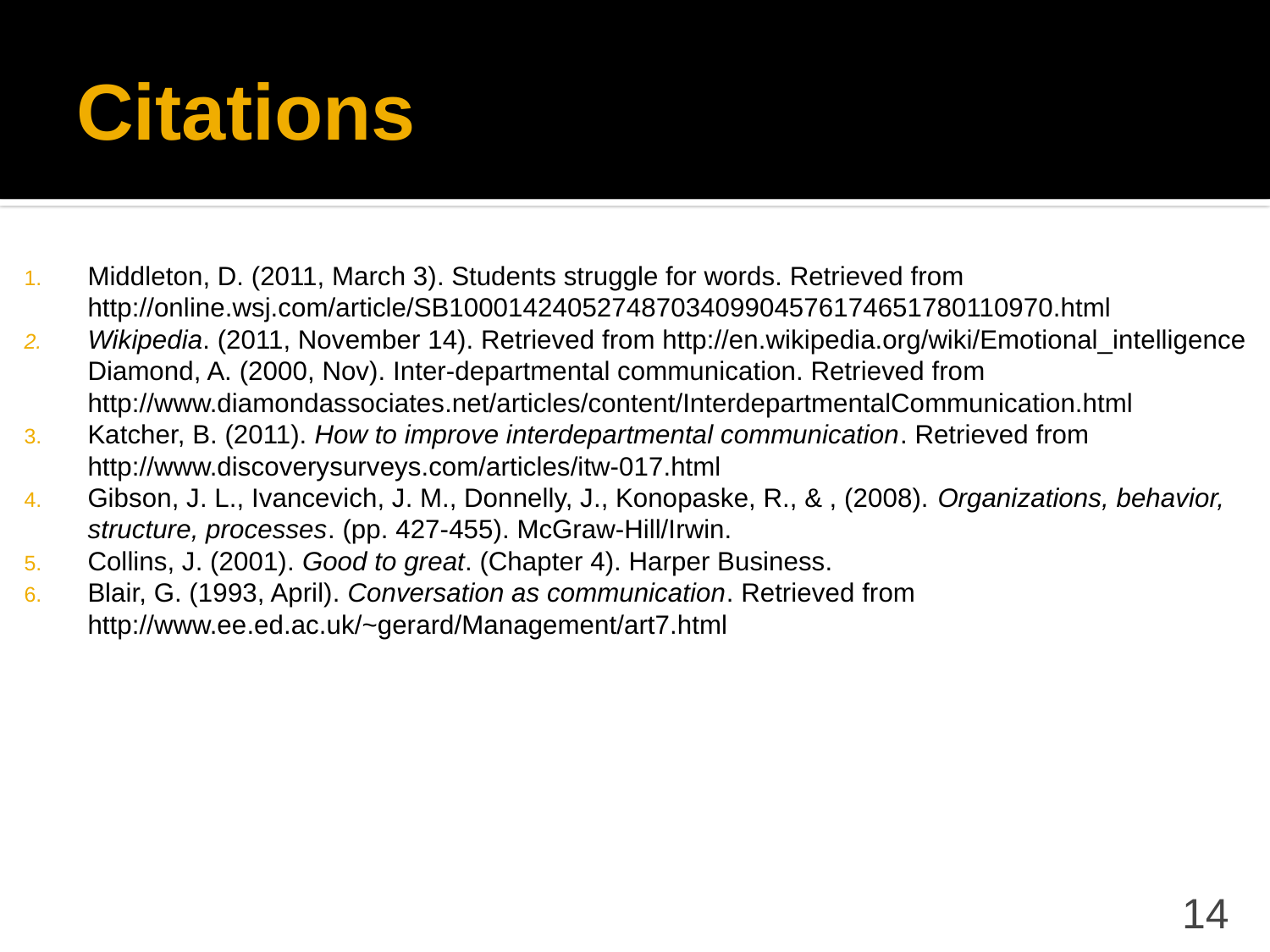

# Citations
Middleton, D. (2011, March 3). Students struggle for words. Retrieved from http://online.wsj.com/article/SB10001424052748703409904576174651780110970.html
Wikipedia. (2011, November 14). Retrieved from http://en.wikipedia.org/wiki/Emotional_intelligence Diamond, A. (2000, Nov). Inter-departmental communication. Retrieved from http://www.diamondassociates.net/articles/content/InterdepartmentalCommunication.html
Katcher, B. (2011). How to improve interdepartmental communication. Retrieved from http://www.discoverysurveys.com/articles/itw-017.html
Gibson, J. L., Ivancevich, J. M., Donnelly, J., Konopaske, R., & , (2008). Organizations, behavior, structure, processes. (pp. 427-455). McGraw-Hill/Irwin.
Collins, J. (2001). Good to great. (Chapter 4). Harper Business.
Blair, G. (1993, April). Conversation as communication. Retrieved from http://www.ee.ed.ac.uk/~gerard/Management/art7.html

14